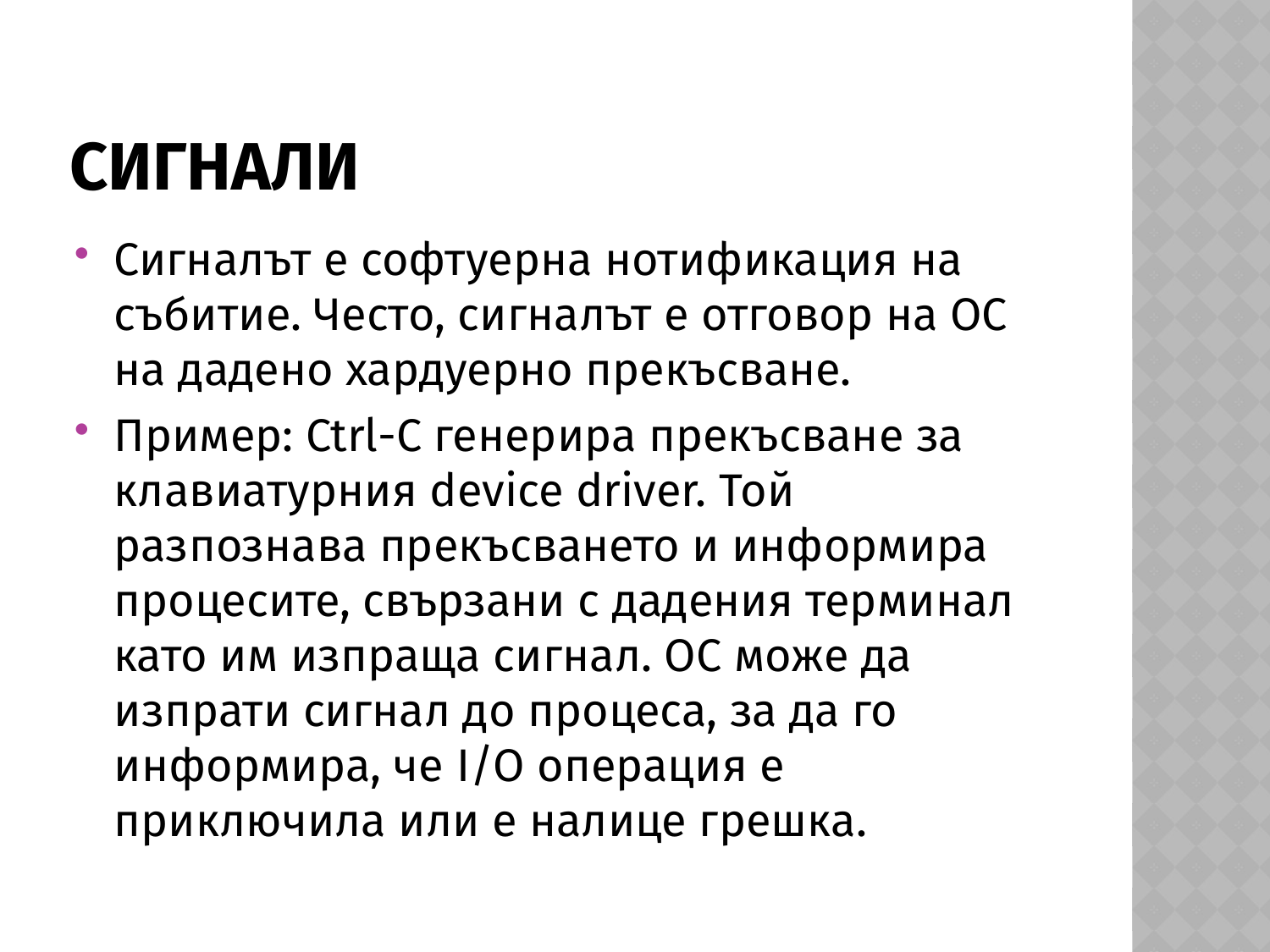

# сигнали
Сигналът е софтуерна нотификация на събитие. Често, сигналът е отговор на ОС на дадено хардуерно прекъсване.
Пример: Ctrl-C генерира прекъсване за клавиатурния device driver. Той разпознава прекъсването и информира процесите, свързани с дадения терминал като им изпраща сигнал. ОС може да изпрати сигнал до процеса, за да го информира, че I/O операция е приключила или е налице грешка.